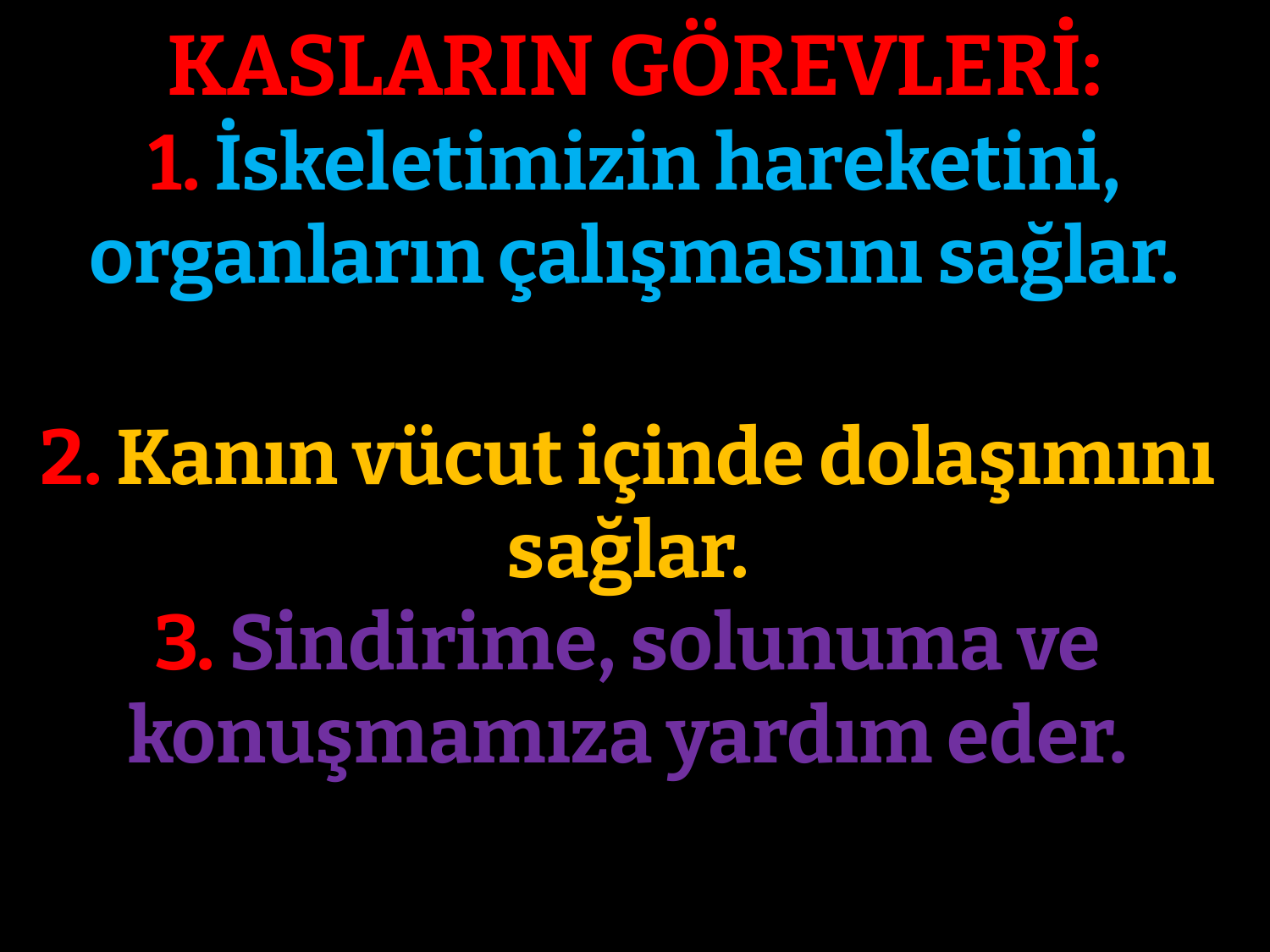

KASLARIN GÖREVLERİ:
1. İskeletimizin hareketini, organların çalışmasını sağlar.
#
2. Kanın vücut içinde dolaşımını sağlar.
3. Sindirime, solunuma ve konuşmamıza yardım eder.